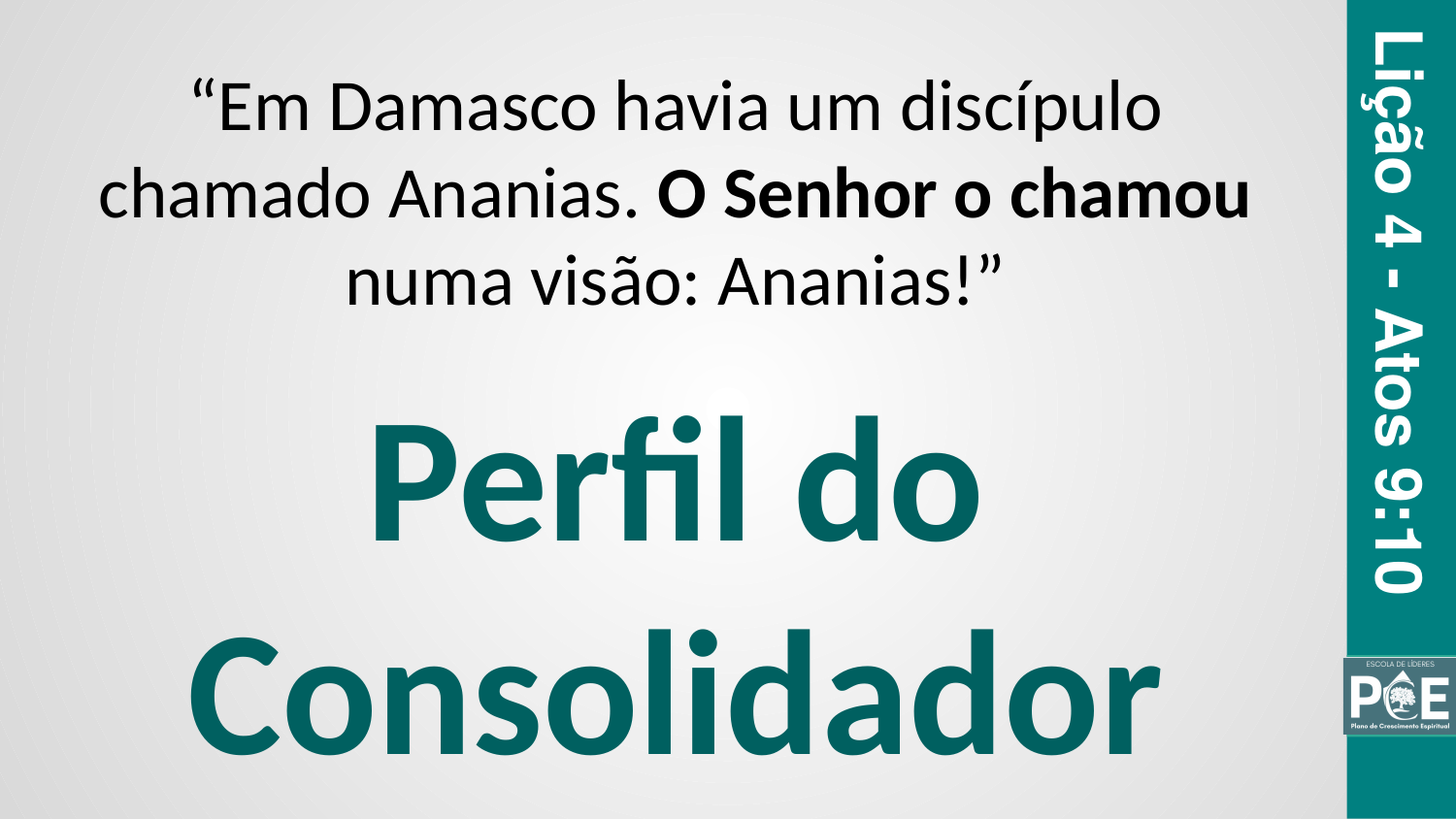

“Em Damasco havia um discípulo chamado Ananias. O Senhor o chamou numa visão: Ananias!”
Lição 4 - Atos 9:10
Perfil do Consolidador